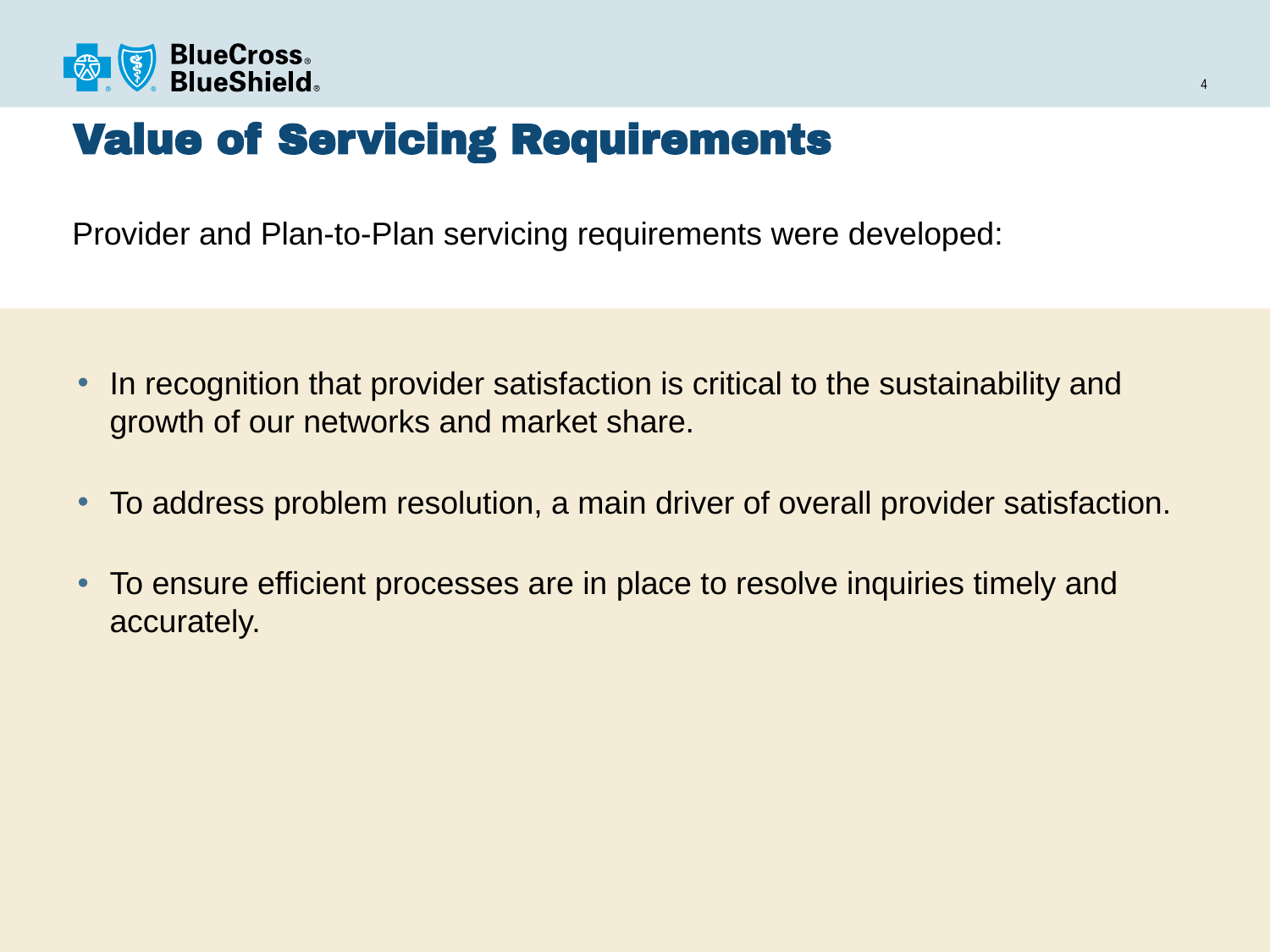

# Value of Servicing Requirements
Provider and Plan-to-Plan servicing requirements were developed:

In recognition that provider satisfaction is critical to the sustainability and growth of our networks and market share.
To address problem resolution, a main driver of overall provider satisfaction.
To ensure efficient processes are in place to resolve inquiries timely and accurately.